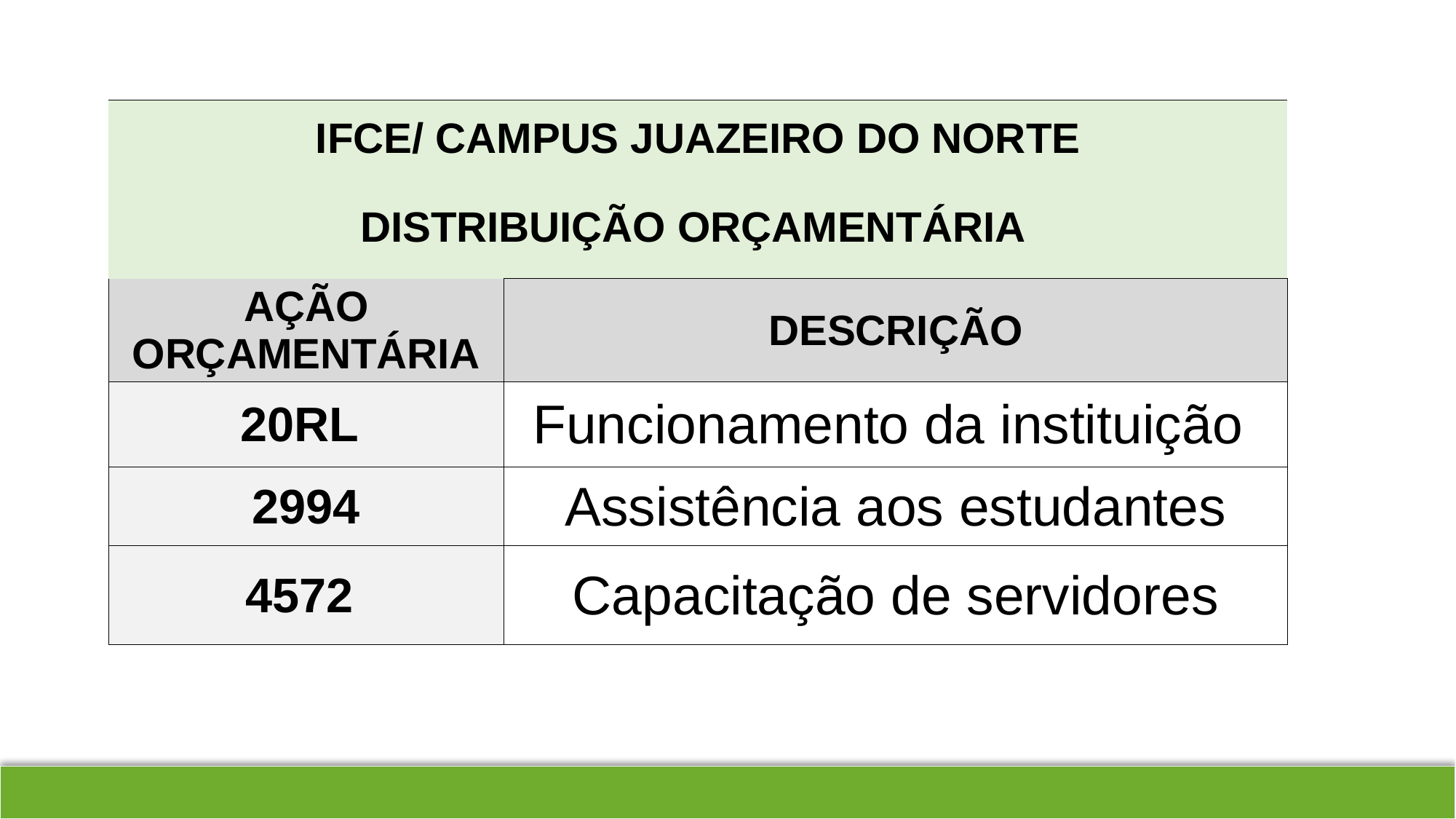

| IFCE/ CAMPUS JUAZEIRO DO NORTE |  |
| --- | --- |
| DISTRIBUIÇÃO ORÇAMENTÁRIA |  |
| AÇÃO ORÇAMENTÁRIA | DESCRIÇÃO |
| 20RL | Funcionamento da instituição |
| 2994 | Assistência aos estudantes |
| 4572 | Capacitação de servidores |